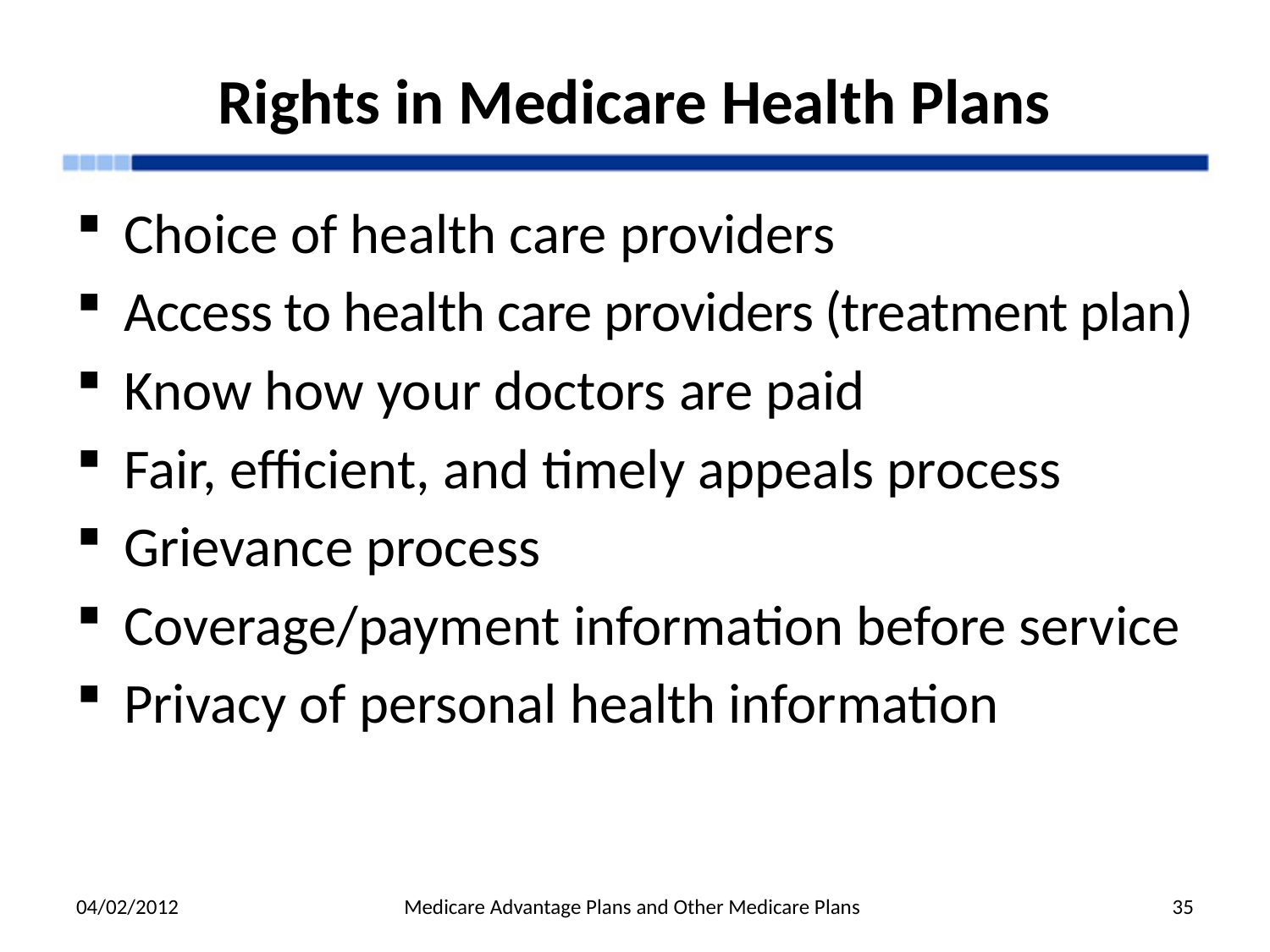

# Rights in Medicare Health Plans
Choice of health care providers
Access to health care providers (treatment plan)
Know how your doctors are paid
Fair, efficient, and timely appeals process
Grievance process
Coverage/payment information before service
Privacy of personal health information

04/02/2012
Medicare Advantage Plans and Other Medicare Plans
35